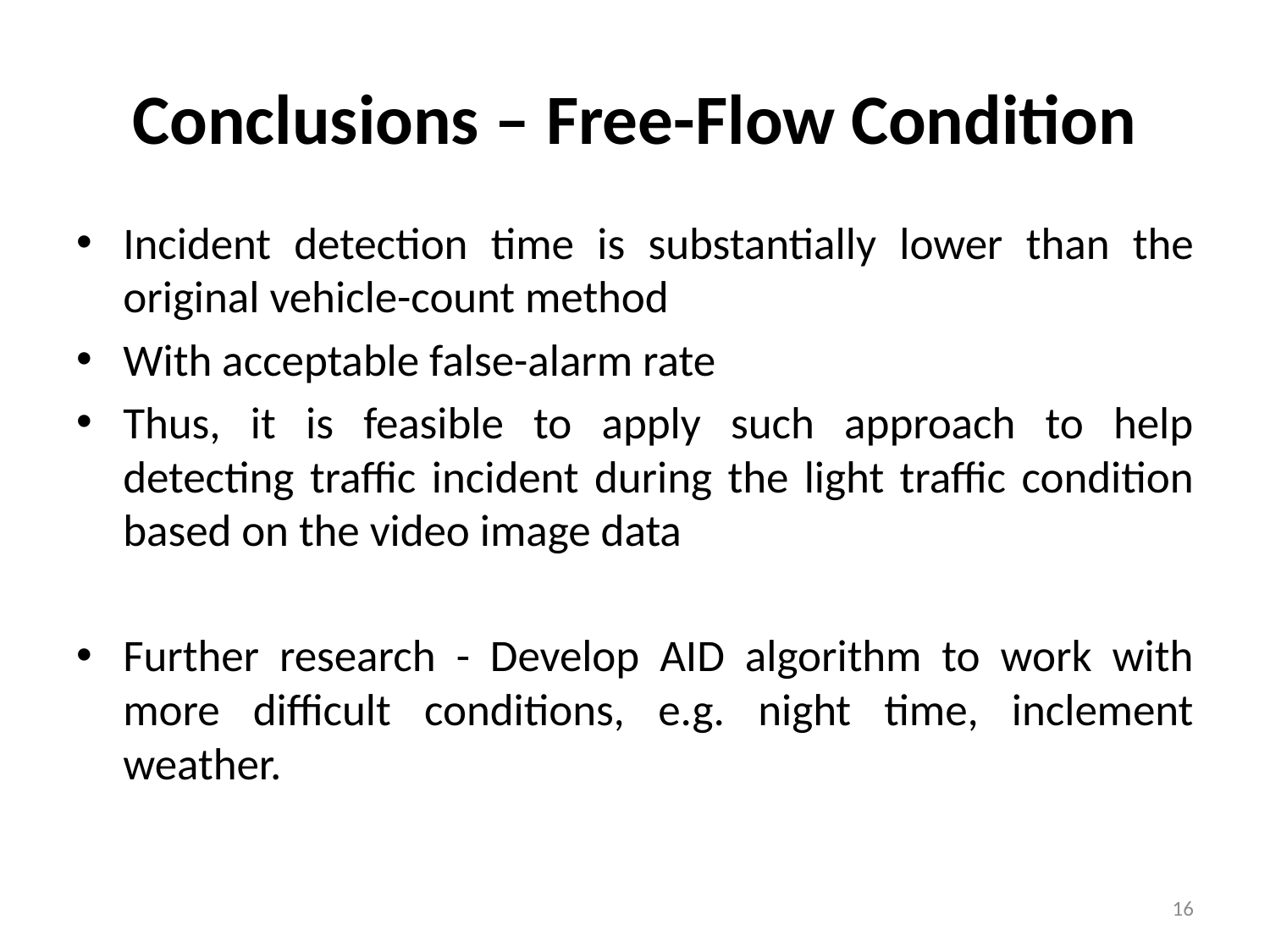

# Conclusions – Free-Flow Condition
Incident detection time is substantially lower than the original vehicle-count method
With acceptable false-alarm rate
Thus, it is feasible to apply such approach to help detecting traffic incident during the light traffic condition based on the video image data

Further research - Develop AID algorithm to work with more difficult conditions, e.g. night time, inclement weather.

16